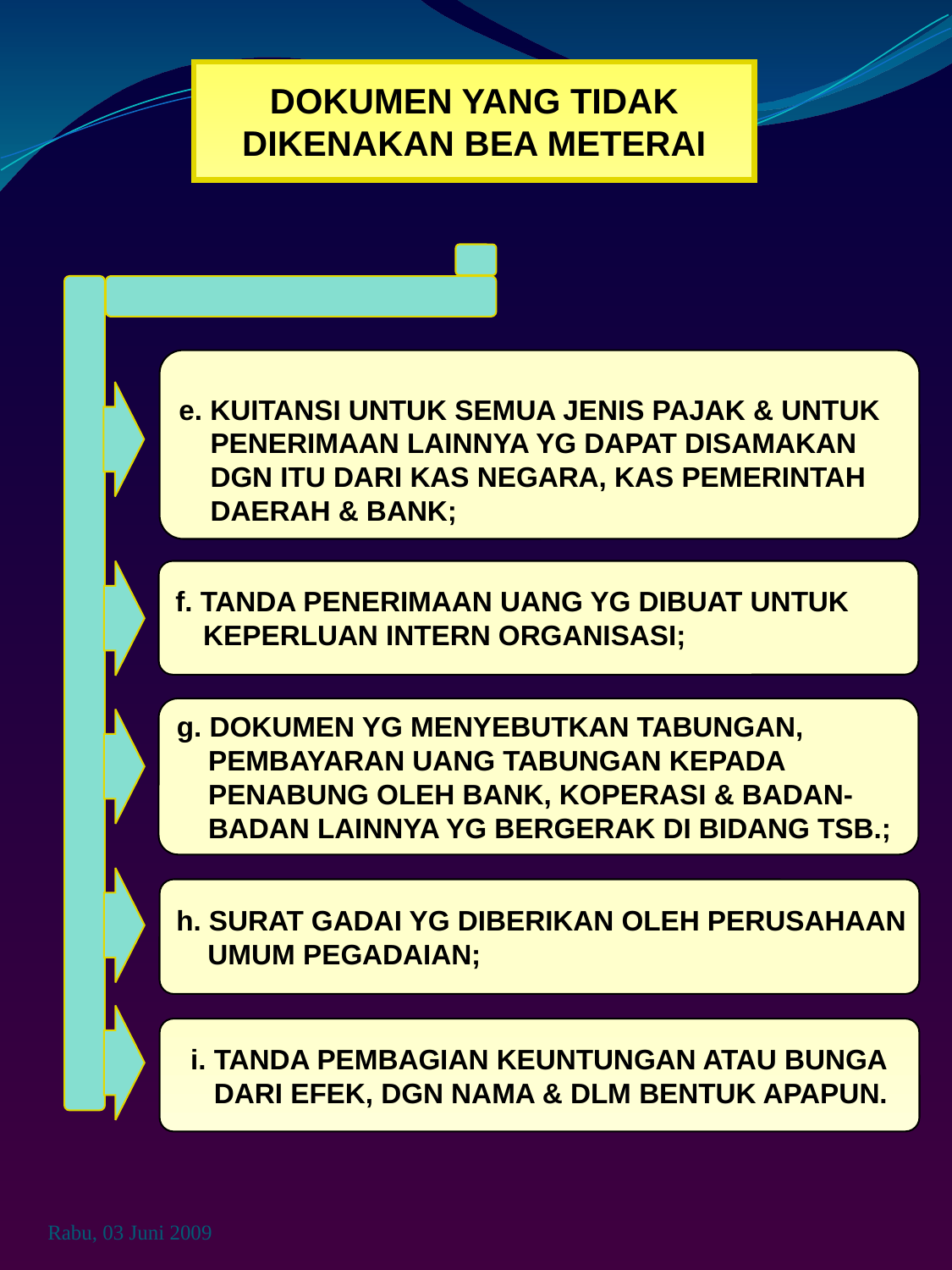

DOKUMEN YANG TIDAK DIKENAKAN BEA METERAI

e. KUITANSI UNTUK SEMUA JENIS PAJAK & UNTUK
    PENERIMAAN LAINNYA YG DAPAT DISAMAKAN
    DGN ITU DARI KAS NEGARA, KAS PEMERINTAH
    DAERAH & BANK;

f. TANDA PENERIMAAN UANG YG DIBUAT UNTUK
    KEPERLUAN INTERN ORGANISASI;

g. DOKUMEN YG MENYEBUTKAN TABUNGAN,
    PEMBAYARAN UANG TABUNGAN KEPADA
    PENABUNG OLEH BANK, KOPERASI & BADAN-
    BADAN LAINNYA YG BERGERAK DI BIDANG TSB.;

h. SURAT GADAI YG DIBERIKAN OLEH PERUSAHAAN
    UMUM PEGADAIAN;

i. TANDA PEMBAGIAN KEUNTUNGAN ATAU BUNGA
   DARI EFEK, DGN NAMA & DLM BENTUK APAPUN.

Rabu, 03 Juni 2009